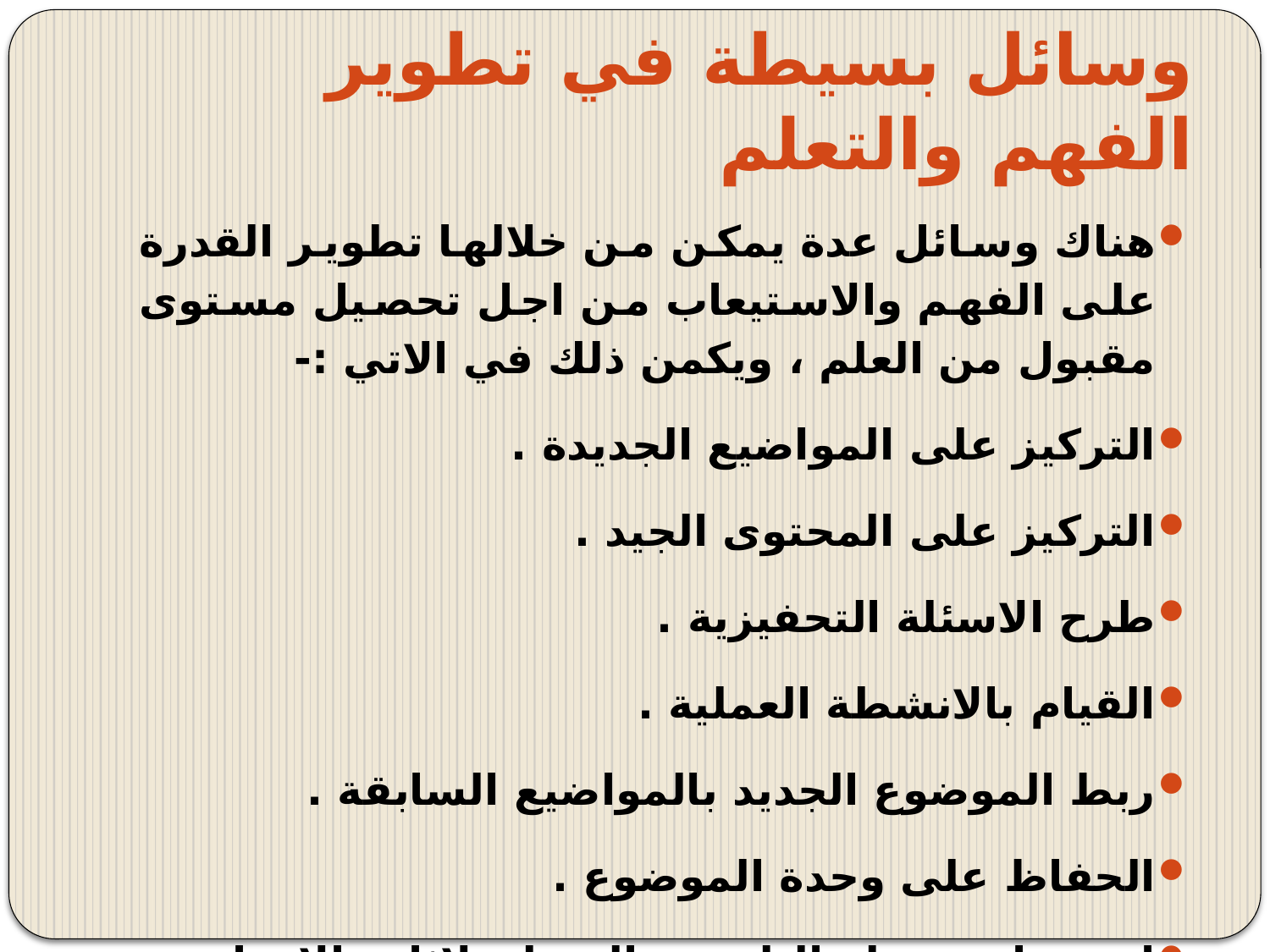

# وسائل بسيطة في تطوير الفهم والتعلم
هناك وسائل عدة يمكن من خلالها تطوير القدرة على الفهم والاستيعاب من اجل تحصيل مستوى مقبول من العلم ، ويكمن ذلك في الاتي :-
التركيز على المواضيع الجديدة .
التركيز على المحتوى الجيد .
طرح الاسئلة التحفيزية .
القيام بالانشطة العملية .
ربط الموضوع الجديد بالمواضيع السابقة .
الحفاظ على وحدة الموضوع .
استخدام وسيلة التلخيص المنظم لاثارة الانتباه .